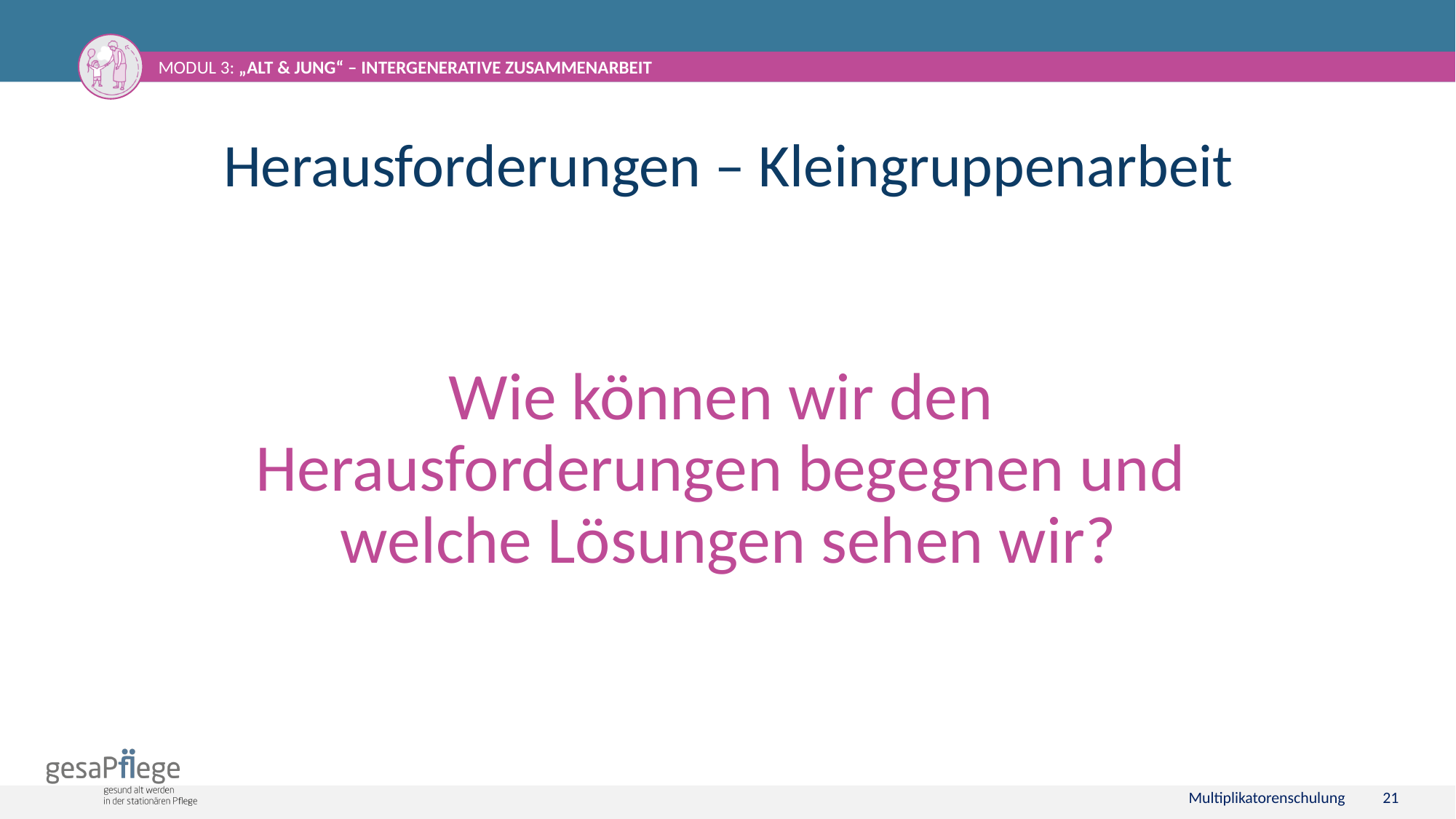

# Herausforderungen – Kleingruppenarbeit
Wie können wir den
Herausforderungen begegnen und
welche Lösungen sehen wir?
Multiplikatorenschulung
21